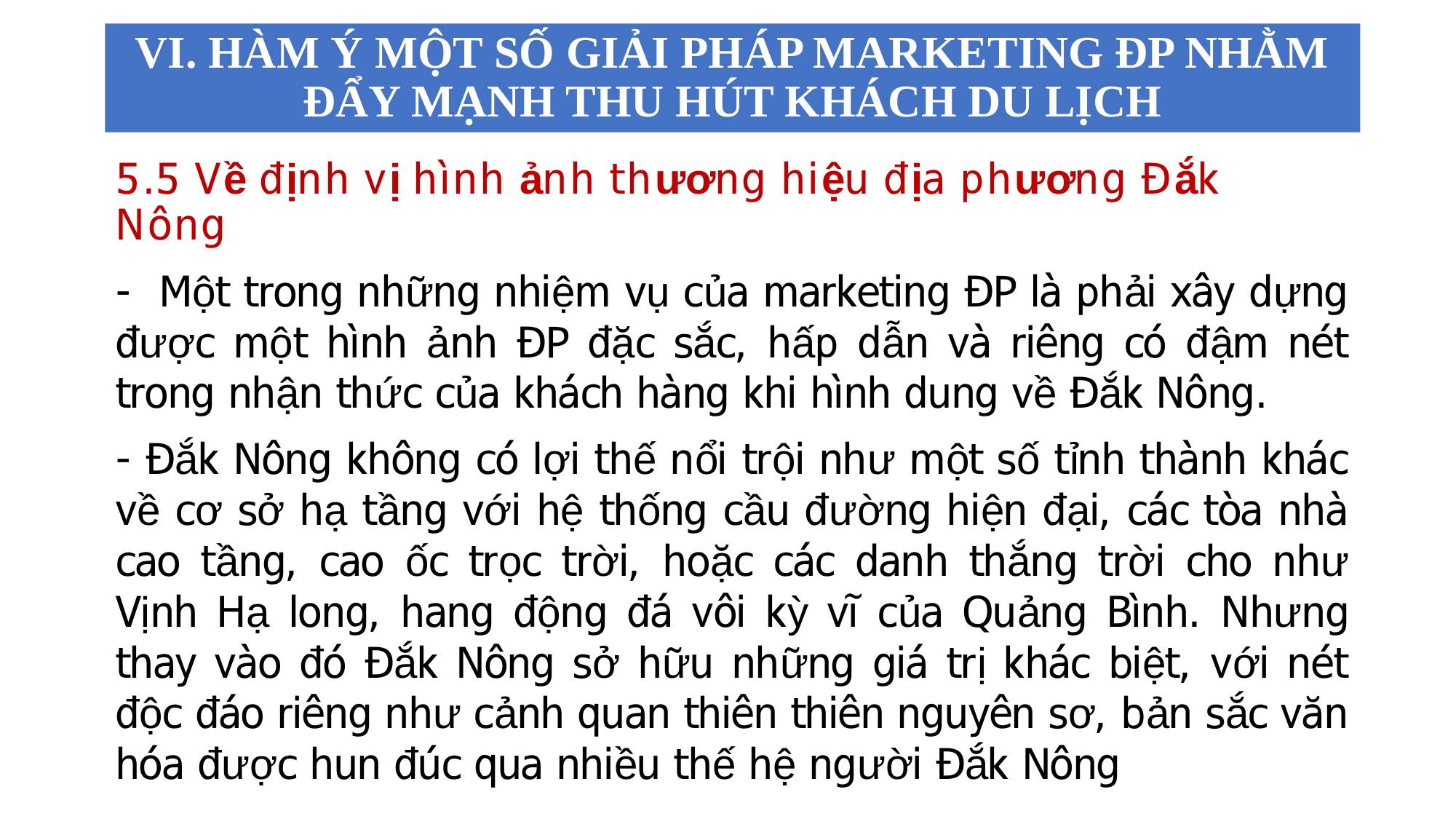

# VI. HÀM Ý MỘT SỐ GIẢI PHÁP MARKETING ĐP NHẰM ĐẨY MẠNH THU HÚT KHÁCH DU LỊCH
5.5 Về định vị hình ảnh thương hiệu địa phương Đắk Nông
-  Một trong những nhiệm vụ của marketing ĐP là phải xây dựng được một hình ảnh ĐP đặc sắc, hấp dẫn và riêng có đậm nét trong nhận thức của khách hàng khi hình dung về Đắk Nông.
- Đắk Nông không có lợi thế nổi trội như một số tỉnh thành khác về cơ sở hạ tầng với hệ thống cầu đường hiện đại, các tòa nhà cao tầng, cao ốc trọc trời, hoặc các danh thắng trời cho như Vịnh Hạ long, hang động đá vôi kỳ vĩ của Quảng Bình. Nhưng thay vào đó Đắk Nông sở hữu những giá trị khác biệt, với nét độc đáo riêng như cảnh quan thiên thiên nguyên sơ, bản sắc văn hóa được hun đúc qua nhiều thế hệ người Đắk Nông